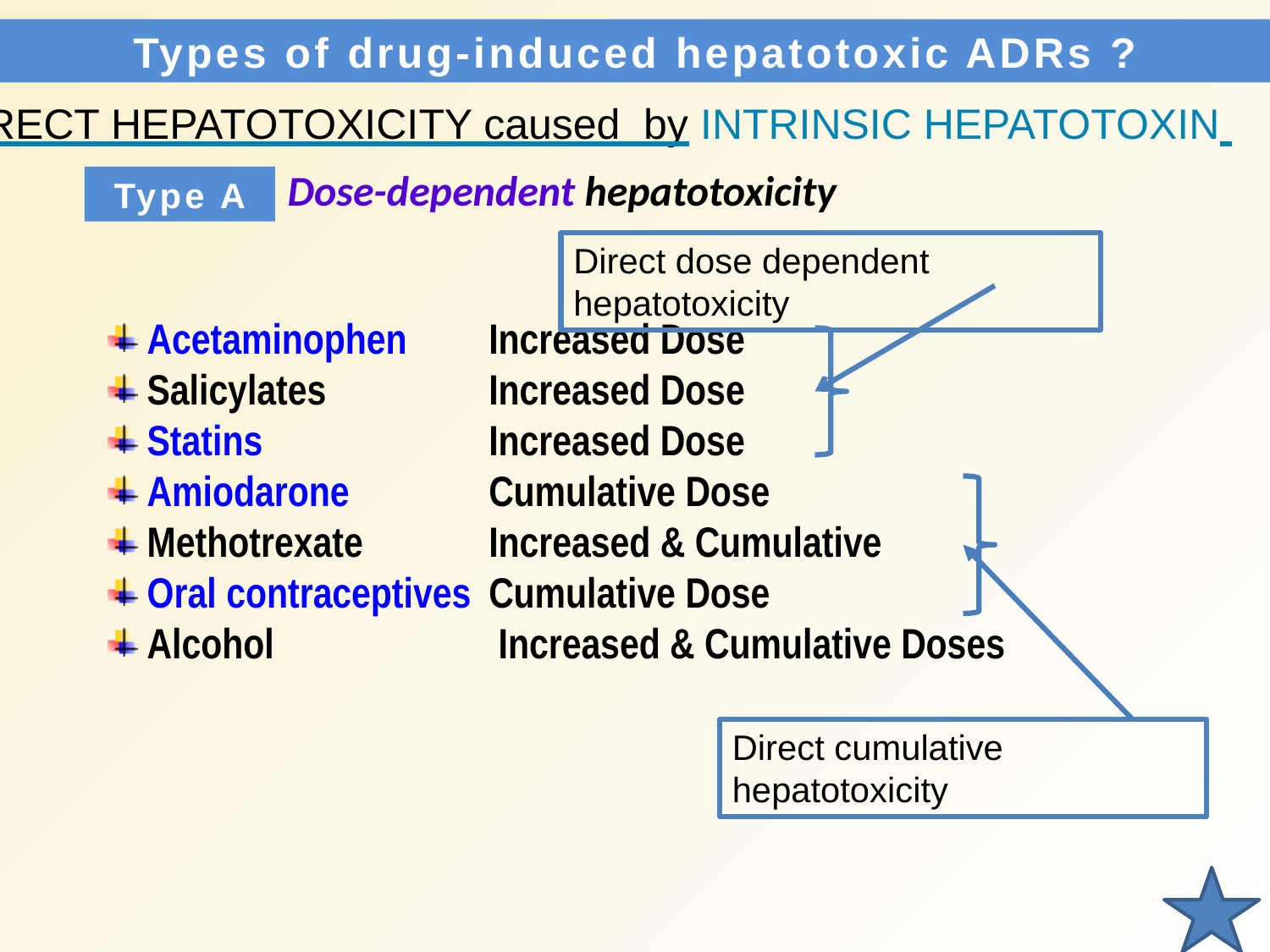

Types of drug-induced hepatotoxic ADRs ?
1. DIRECT HEPATOTOXICITY caused  by INTRINSIC HEPATOTOXIN
Dose-dependent hepatotoxicity
Type A
Direct dose dependent hepatotoxicity

 Acetaminophen	Increased Dose
 Salicylates		Increased Dose
 Statins		Increased Dose
 Amiodarone 		Cumulative Dose
 Methotrexate	Increased & Cumulative
 Oral contraceptives 	Cumulative Dose
 Alcohol		 Increased & Cumulative Doses

Direct cumulative hepatotoxicity